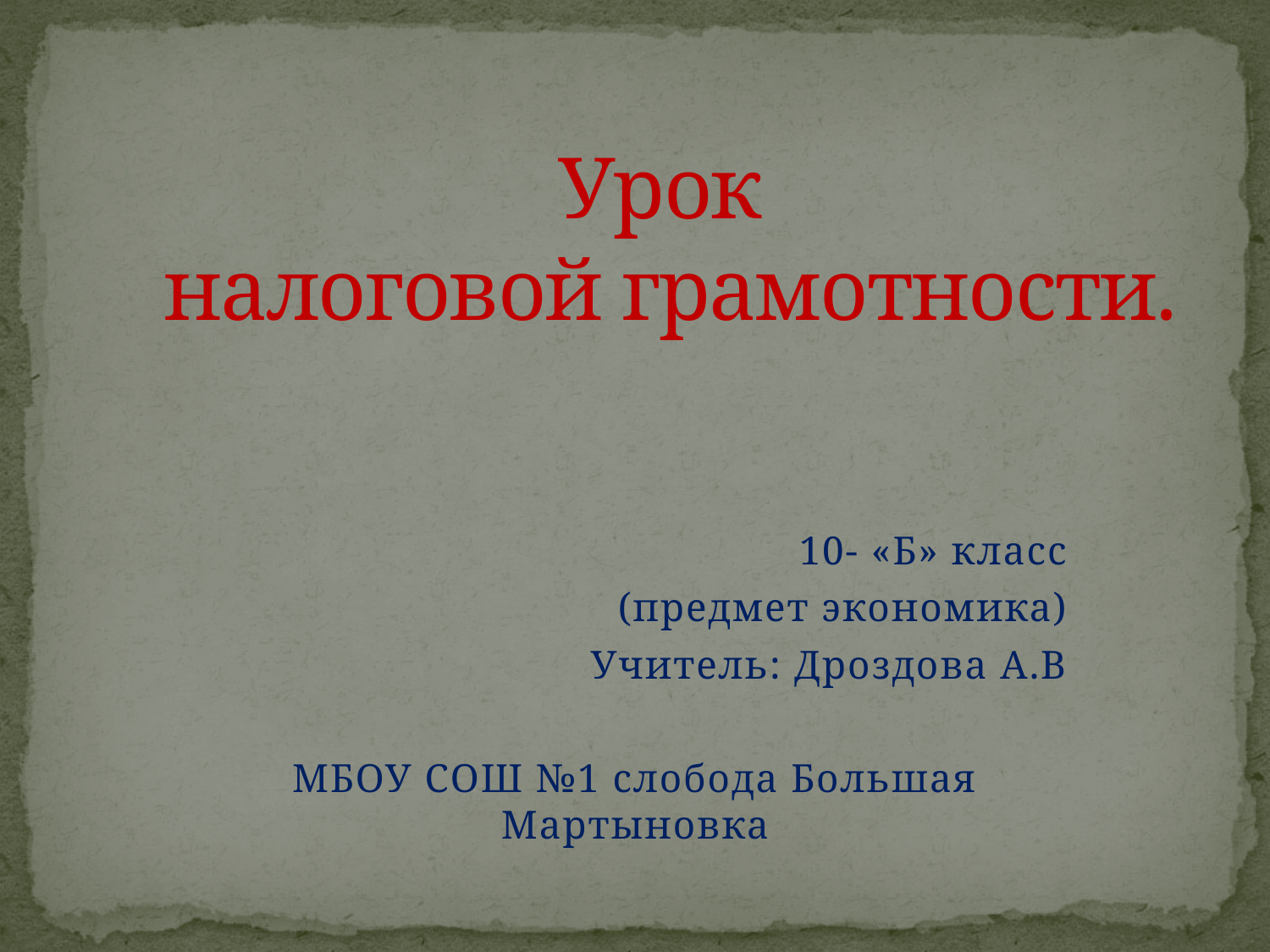

# Урок налоговой грамотности.

10- «Б» класс
(предмет экономика)
   Учитель: Дроздова А.В

МБОУ СОШ №1 слобода Большая Мартыновка